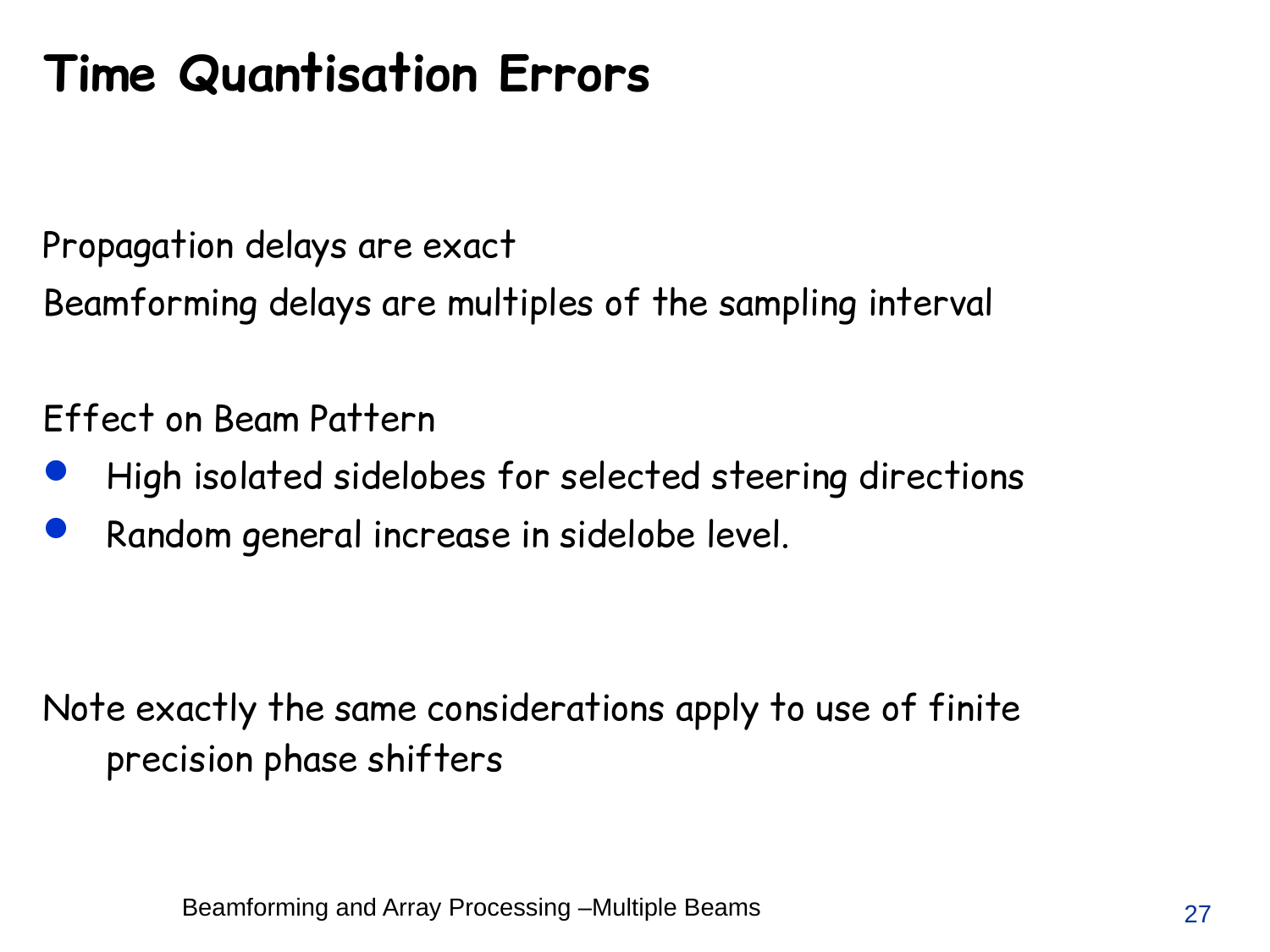

# Time Quantisation Errors
Propagation delays are exact
Beamforming delays are multiples of the sampling interval

Effect on Beam Pattern
High isolated sidelobes for selected steering directions
Random general increase in sidelobe level.

Note exactly the same considerations apply to use of finite precision phase shifters

27